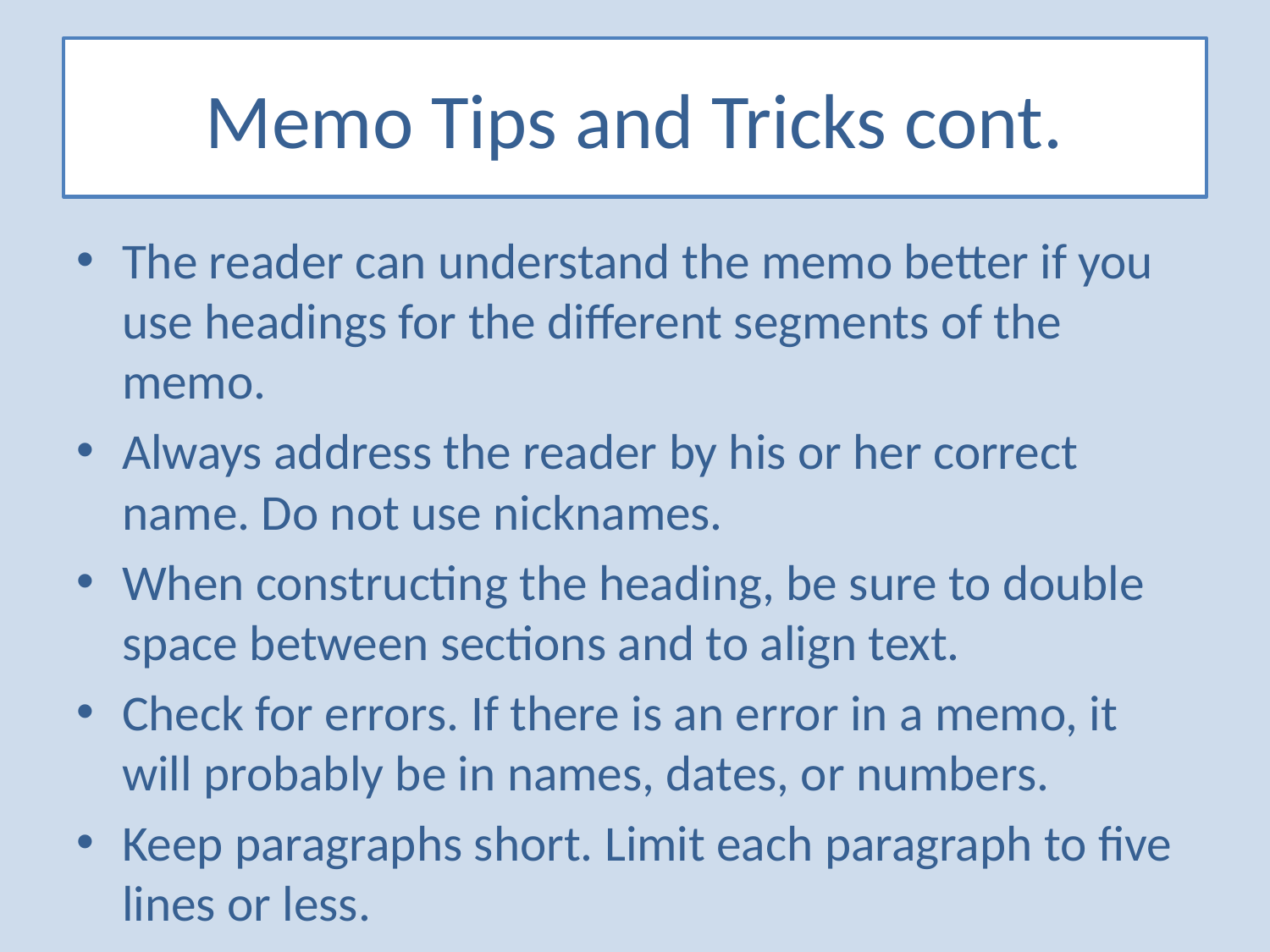

# Memo Tips and Tricks cont.
The reader can understand the memo better if you use headings for the different segments of the memo.
Always address the reader by his or her correct name. Do not use nicknames.
When constructing the heading, be sure to double space between sections and to align text.
Check for errors. If there is an error in a memo, it will probably be in names, dates, or numbers.
Keep paragraphs short. Limit each paragraph to five lines or less.